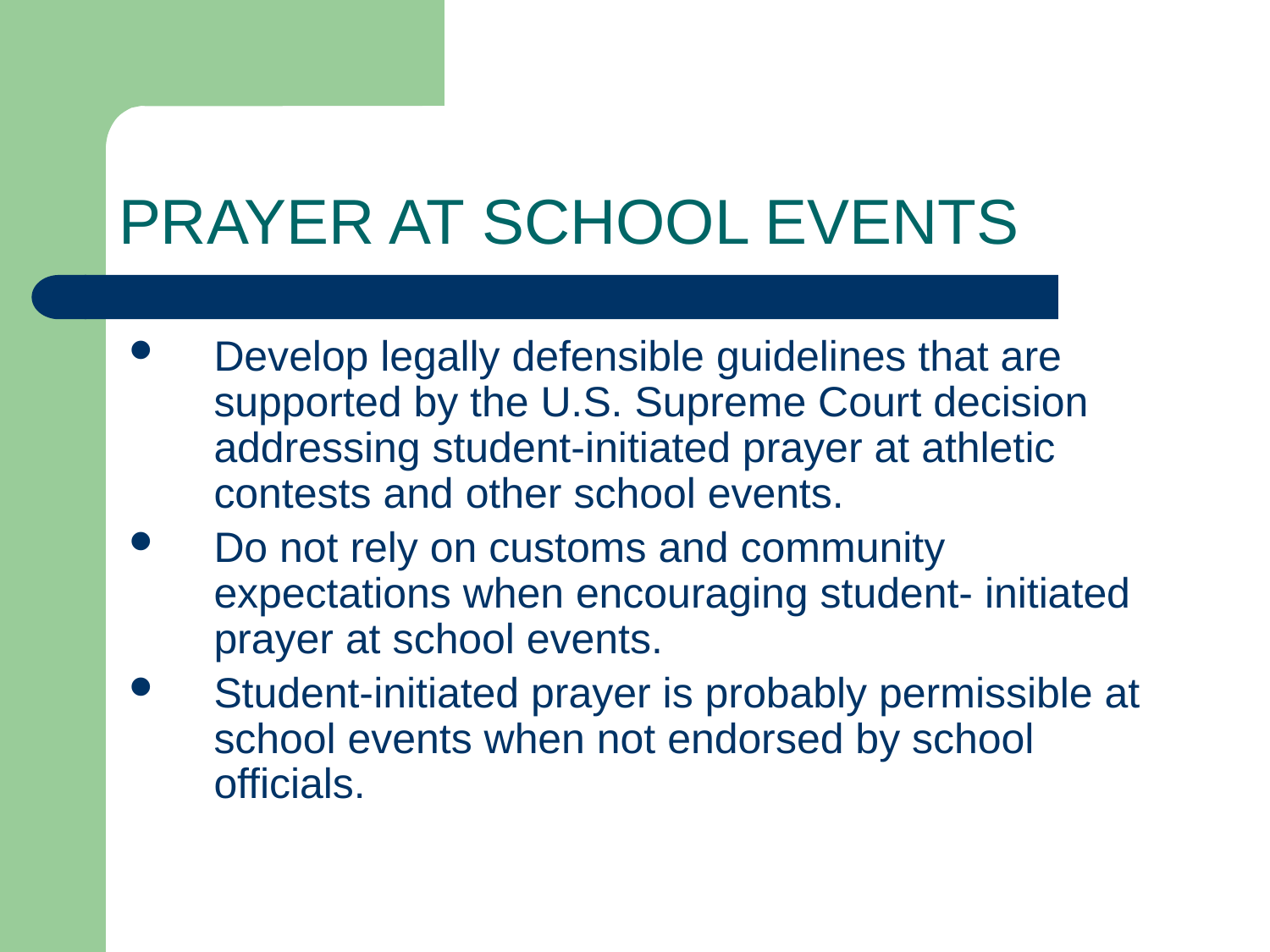

# PRAYER AT SCHOOL EVENTS
Develop legally defensible guidelines that are supported by the U.S. Supreme Court decision addressing student-initiated prayer at athletic contests and other school events.
Do not rely on customs and community expectations when encouraging student- initiated prayer at school events.
Student-initiated prayer is probably permissible at school events when not endorsed by school officials.